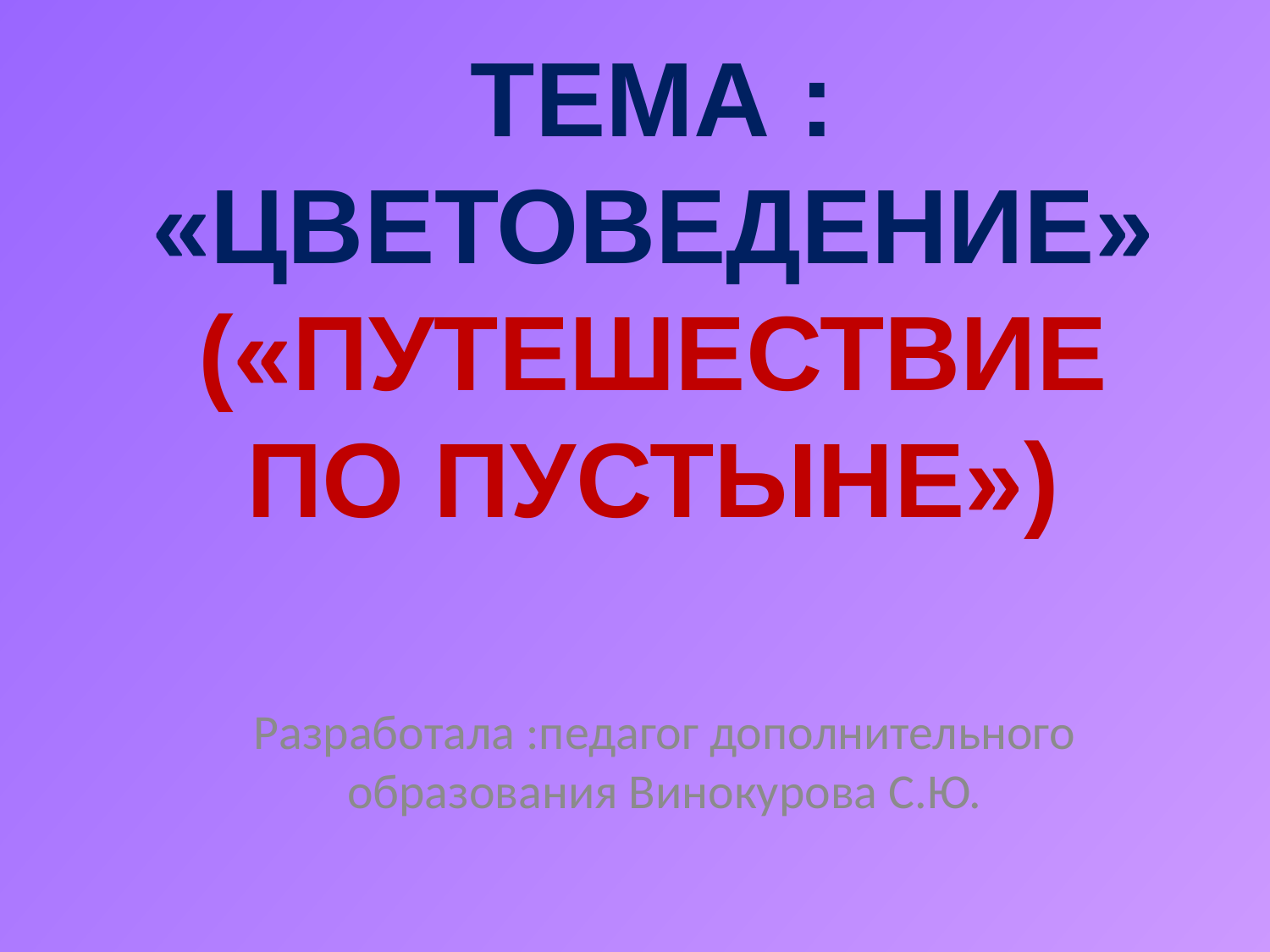

# ТЕМА : «ЦВЕТОВЕДЕНИЕ» («ПУТЕШЕСТВИЕ ПО ПУСТЫНЕ»)
Разработала :педагог дополнительного образования Винокурова С.Ю.